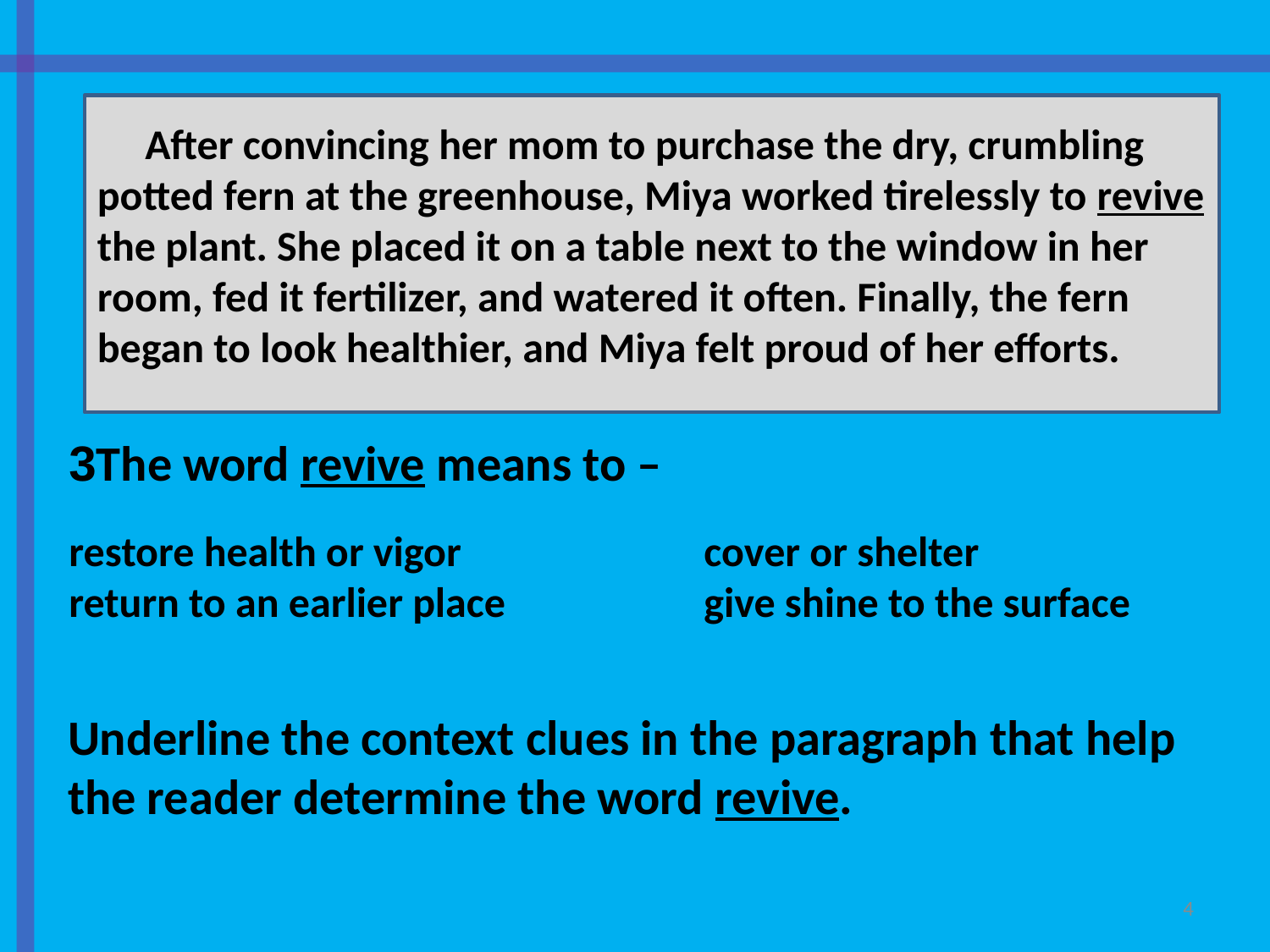

After convincing her mom to purchase the dry, crumbling potted fern at the greenhouse, Miya worked tirelessly to revive the plant. She placed it on a table next to the window in her room, fed it fertilizer, and watered it often. Finally, the fern began to look healthier, and Miya felt proud of her efforts.

3The word revive means to –

restore health or vigor		cover or shelter
return to an earlier place		give shine to the surface

Underline the context clues in the paragraph that help the reader determine the word revive.
4